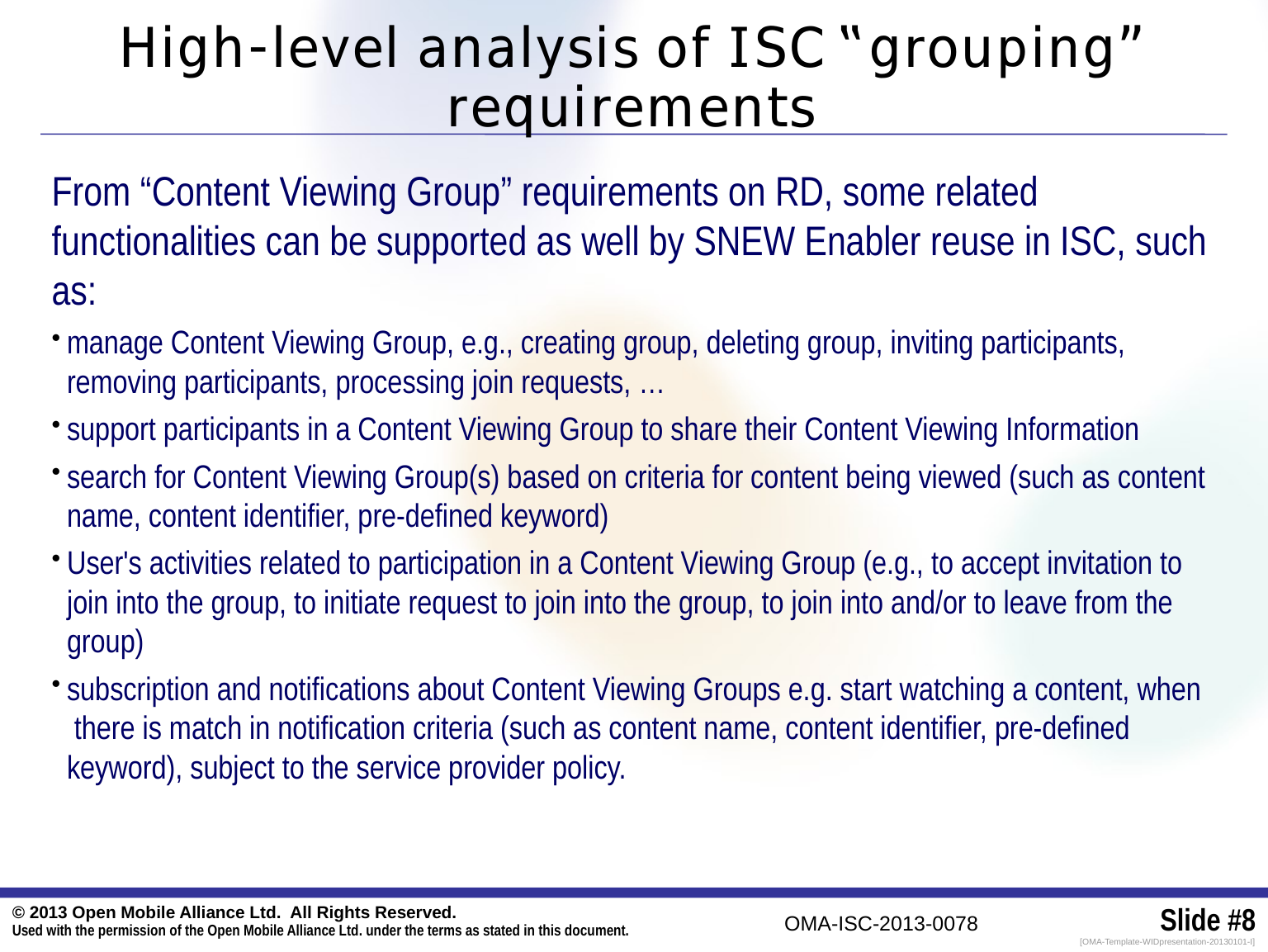

# High-level analysis of ISC “grouping” requirements
From “Content Viewing Group” requirements on RD, some related functionalities can be supported as well by SNEW Enabler reuse in ISC, such as:
manage Content Viewing Group, e.g., creating group, deleting group, inviting participants, removing participants, processing join requests, …
support participants in a Content Viewing Group to share their Content Viewing Information
search for Content Viewing Group(s) based on criteria for content being viewed (such as content name, content identifier, pre-defined keyword)
User's activities related to participation in a Content Viewing Group (e.g., to accept invitation to join into the group, to initiate request to join into the group, to join into and/or to leave from the group)
subscription and notifications about Content Viewing Groups e.g. start watching a content, when  there is match in notification criteria (such as content name, content identifier, pre-defined keyword), subject to the service provider policy.